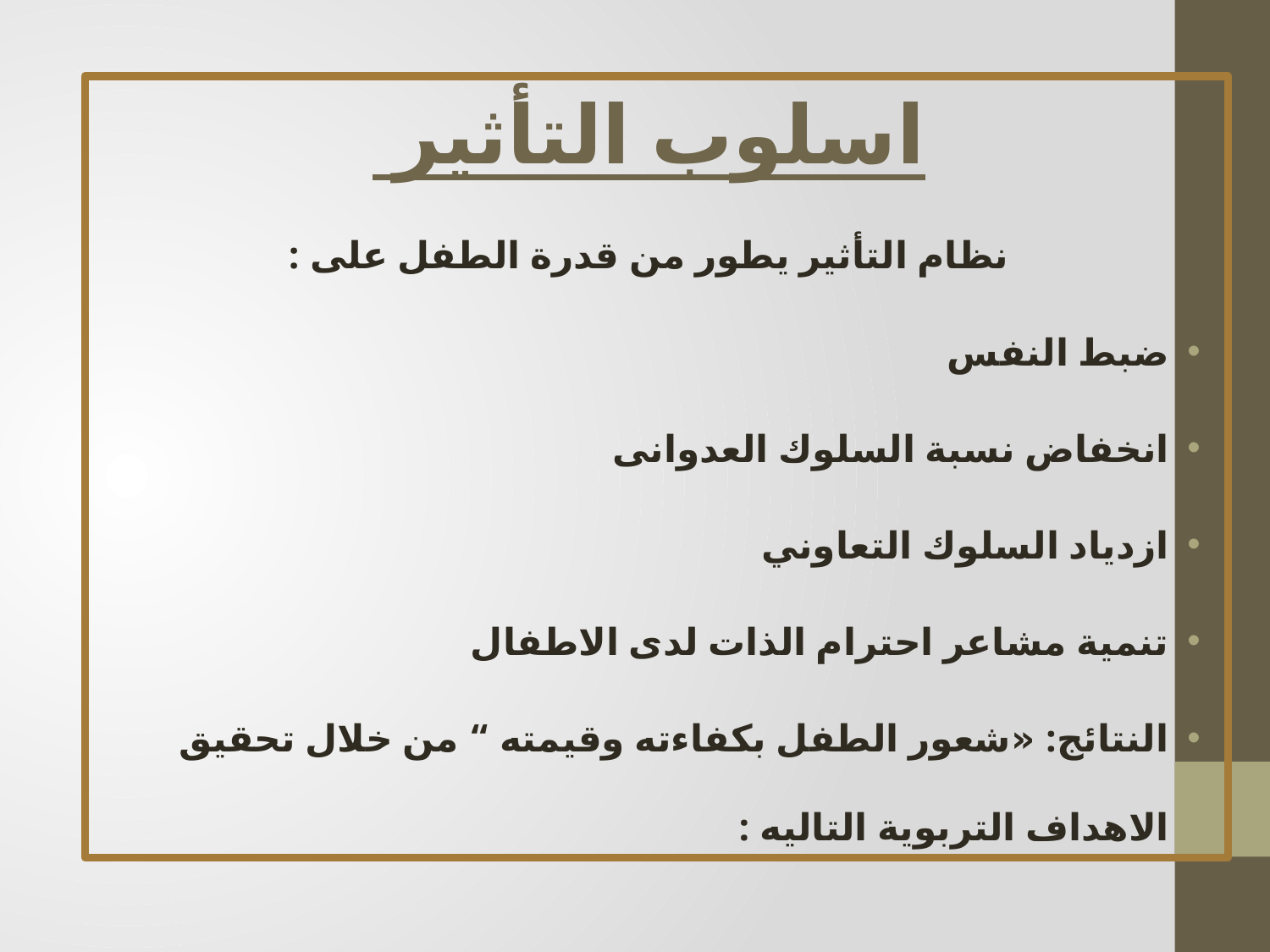

اسلوب التأثير
نظام التأثير يطور من قدرة الطفل على :
ضبط النفس
انخفاض نسبة السلوك العدوانى
ازدياد السلوك التعاوني
تنمية مشاعر احترام الذات لدى الاطفال
النتائج: «شعور الطفل بكفاءته وقيمته “ من خلال تحقيق الاهداف التربوية التاليه :